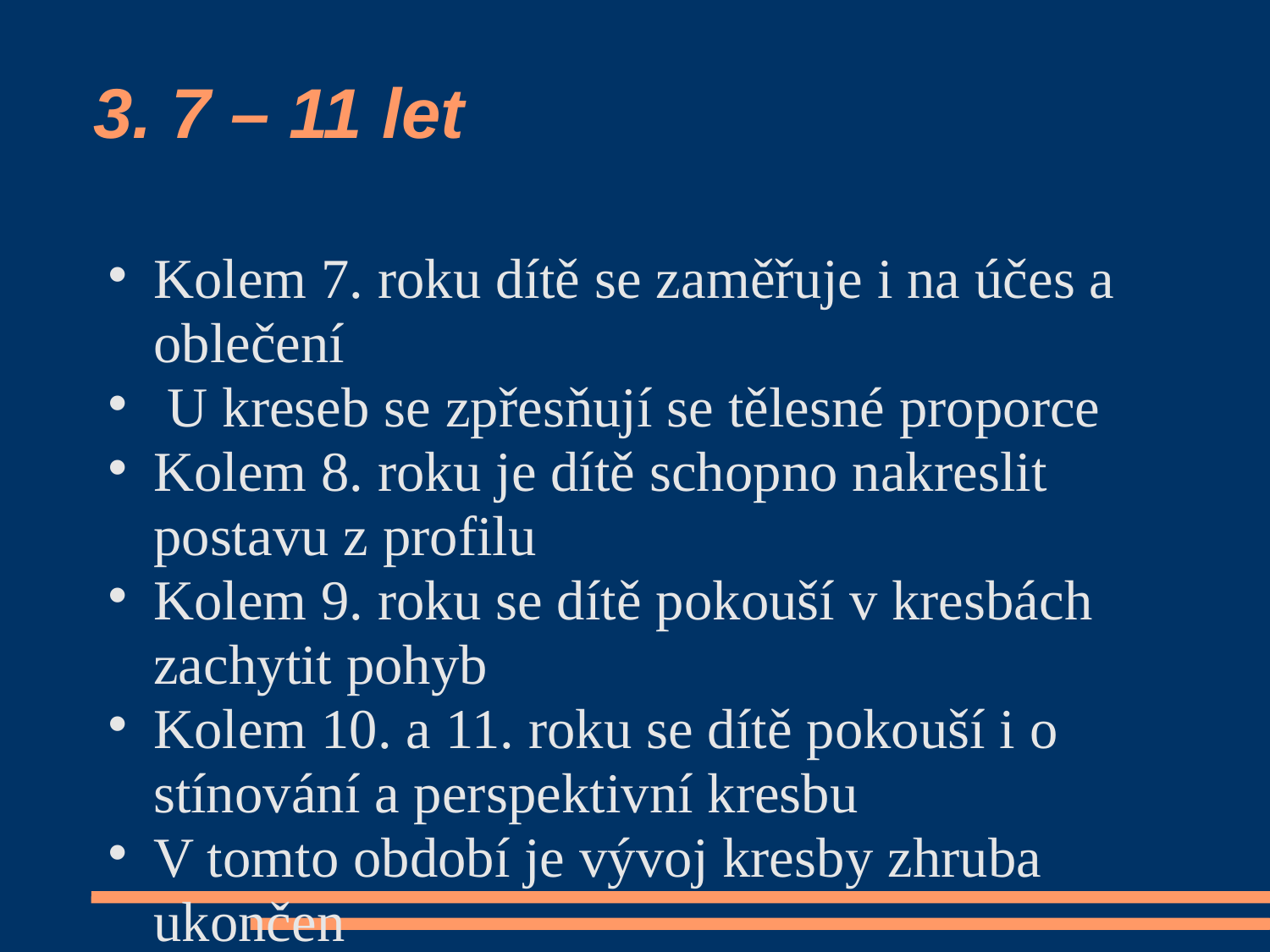

# 3. 7 – 11 let
Kolem 7. roku dítě se zaměřuje i na účes a oblečení
 U kreseb se zpřesňují se tělesné proporce
Kolem 8. roku je dítě schopno nakreslit postavu z profilu
Kolem 9. roku se dítě pokouší v kresbách zachytit pohyb
Kolem 10. a 11. roku se dítě pokouší i o stínování a perspektivní kresbu
V tomto období je vývoj kresby zhruba ukončen